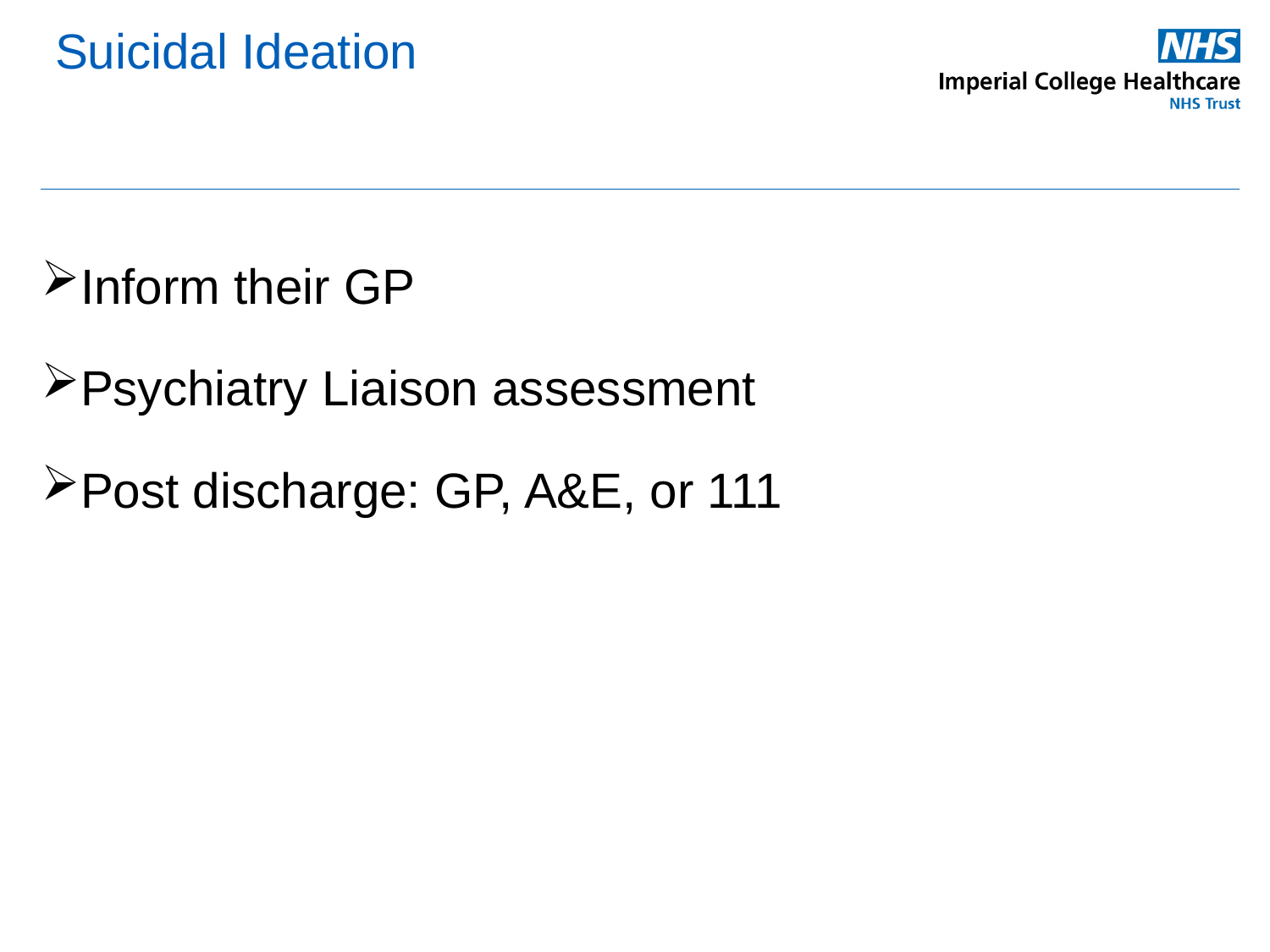

# Suicidal Ideation
Inform their GP
Psychiatry Liaison assessment
Post discharge: GP, A&E, or 111